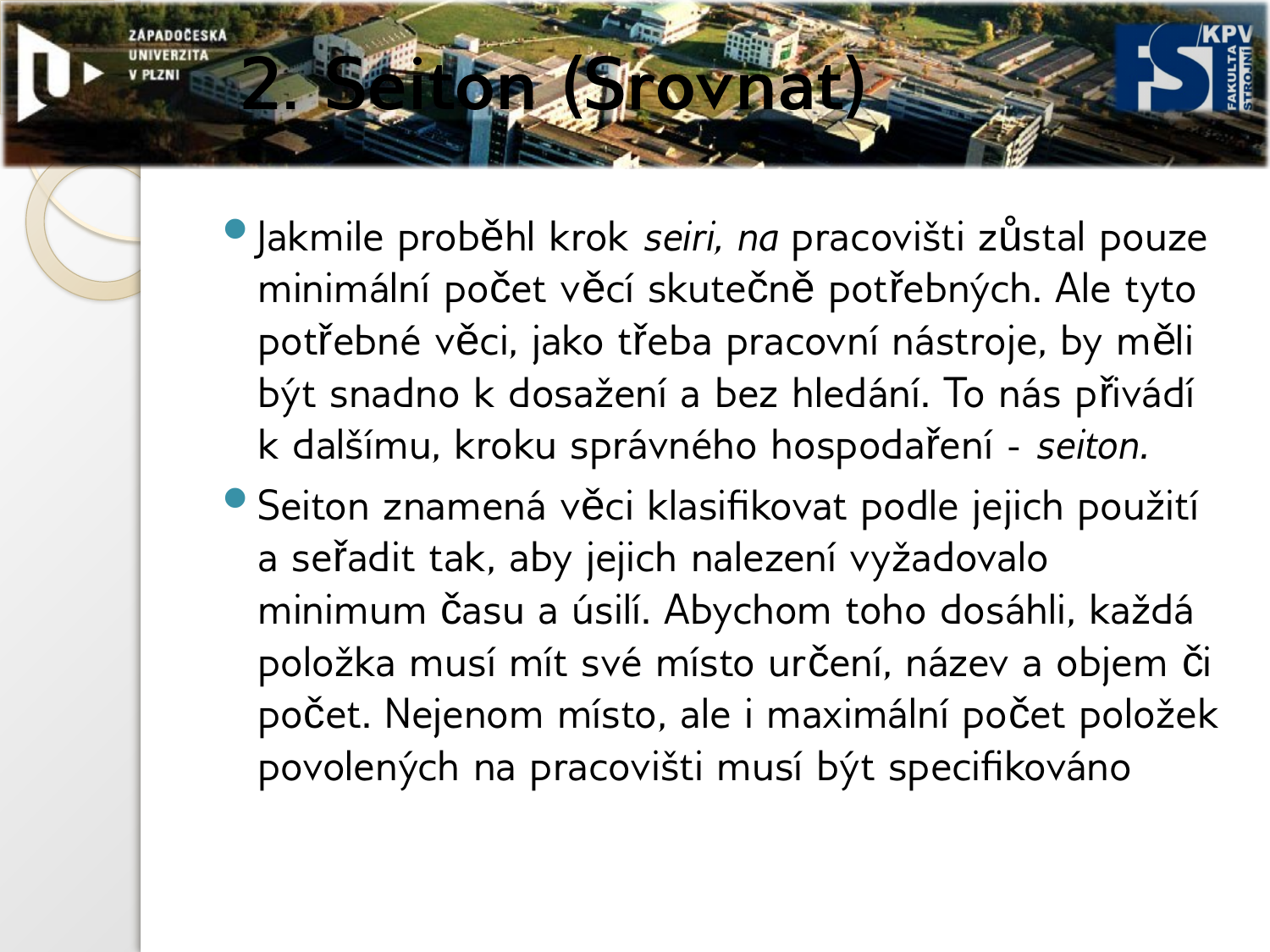

# 2. Seiton (Srovnat)
Jakmile proběhl krok seiri, na pracovišti zůstal pouze minimální počet věcí skutečně potřebných. Ale tyto potřebné věci, jako třeba pracovní nástroje, by měli být snadno k dosažení a bez hledání. To nás přivádí k dalšímu, kroku správného hospodaření - seiton.
Seiton znamená věci klasifikovat podle jejich použití a seřadit tak, aby jejich nalezení vyžadovalo minimum času a úsilí. Abychom toho dosáhli, každá položka musí mít své místo určení, název a objem či počet. Nejenom místo, ale i maximální počet položek povolených na pracovišti musí být specifikováno